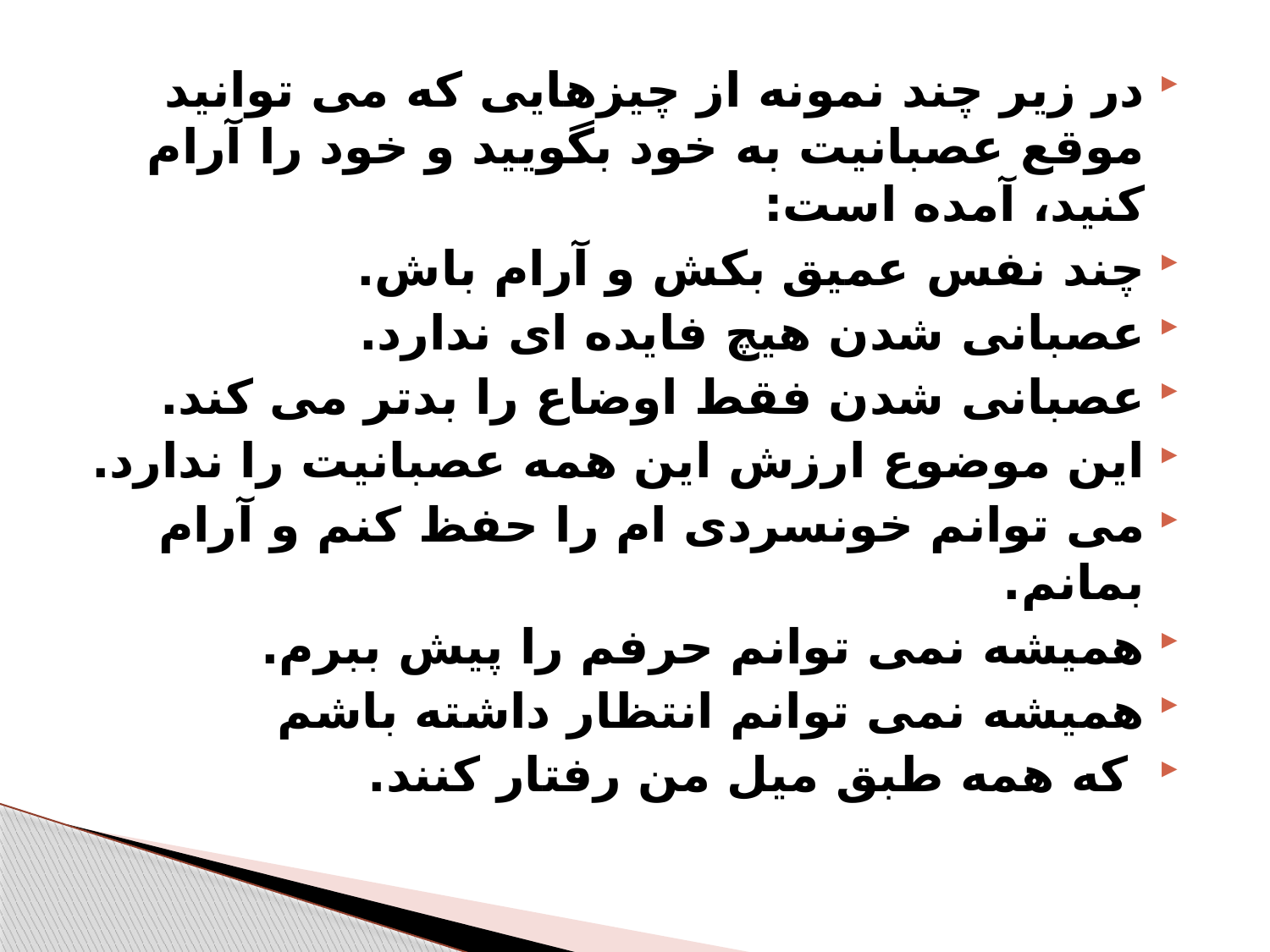

در زیر چند نمونه از چیزهایی که می توانید موقع عصبانیت به خود بگویید و خود را آرام کنید، آمده است:
چند نفس عمیق بکش و آرام باش.
عصبانی شدن هیچ فایده ای ندارد.
عصبانی شدن فقط اوضاع را بدتر می کند.
این موضوع ارزش این همه عصبانیت را ندارد.
می توانم خونسردی ام را حفظ کنم و آرام بمانم.
همیشه نمی توانم حرفم را پیش ببرم.
همیشه نمی توانم انتظار داشته باشم
 که همه طبق میل من رفتار کنند.